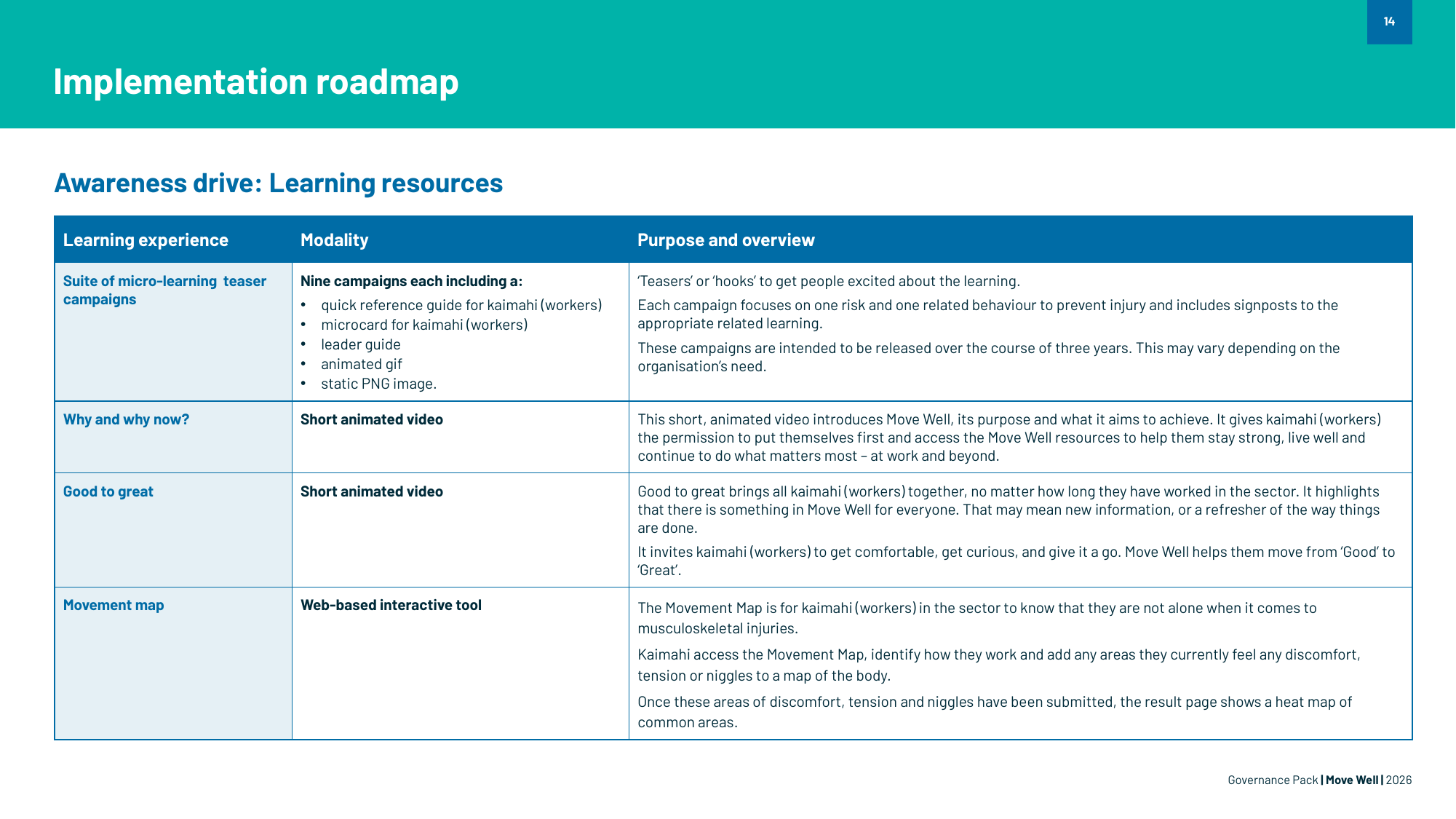

14
Implementation roadmap
Awareness drive: Learning resources
| Learning experience | Modality | Purpose and overview |
| --- | --- | --- |
| Suite of micro-learning teaser campaigns | Nine campaigns each including a: quick reference guide for kaimahi (workers) microcard for kaimahi (workers) leader guide animated gif static PNG image. | ‘Teasers’ or ‘hooks’ to get people excited about the learning. Each campaign focuses on one risk and one related behaviour to prevent injury and includes signposts to the appropriate related learning. These campaigns are intended to be released over the course of three years. This may vary depending on the organisation’s need. |
| Why and why now? | Short animated video | This short, animated video introduces Move Well, its purpose and what it aims to achieve. It gives kaimahi (workers) the permission to put themselves first and access the Move Well resources to help them stay strong, live well and continue to do what matters most – at work and beyond. |
| Good to great | Short animated video | Good to great brings all kaimahi (workers) together, no matter how long they have worked in the sector. It highlights that there is something in Move Well for everyone. That may mean new information, or a refresher of the way things are done. It invites kaimahi (workers) to get comfortable, get curious, and give it a go. Move Well helps them move from ‘Good’ to ‘Great’. |
| Movement map | Web-based interactive tool | The Movement Map is for kaimahi (workers) in the sector to know that they are not alone when it comes to musculoskeletal injuries. Kaimahi access the Movement Map, identify how they work and add any areas they currently feel any discomfort, tension or niggles to a map of the body. Once these areas of discomfort, tension and niggles have been submitted, the result page shows a heat map of common areas. |